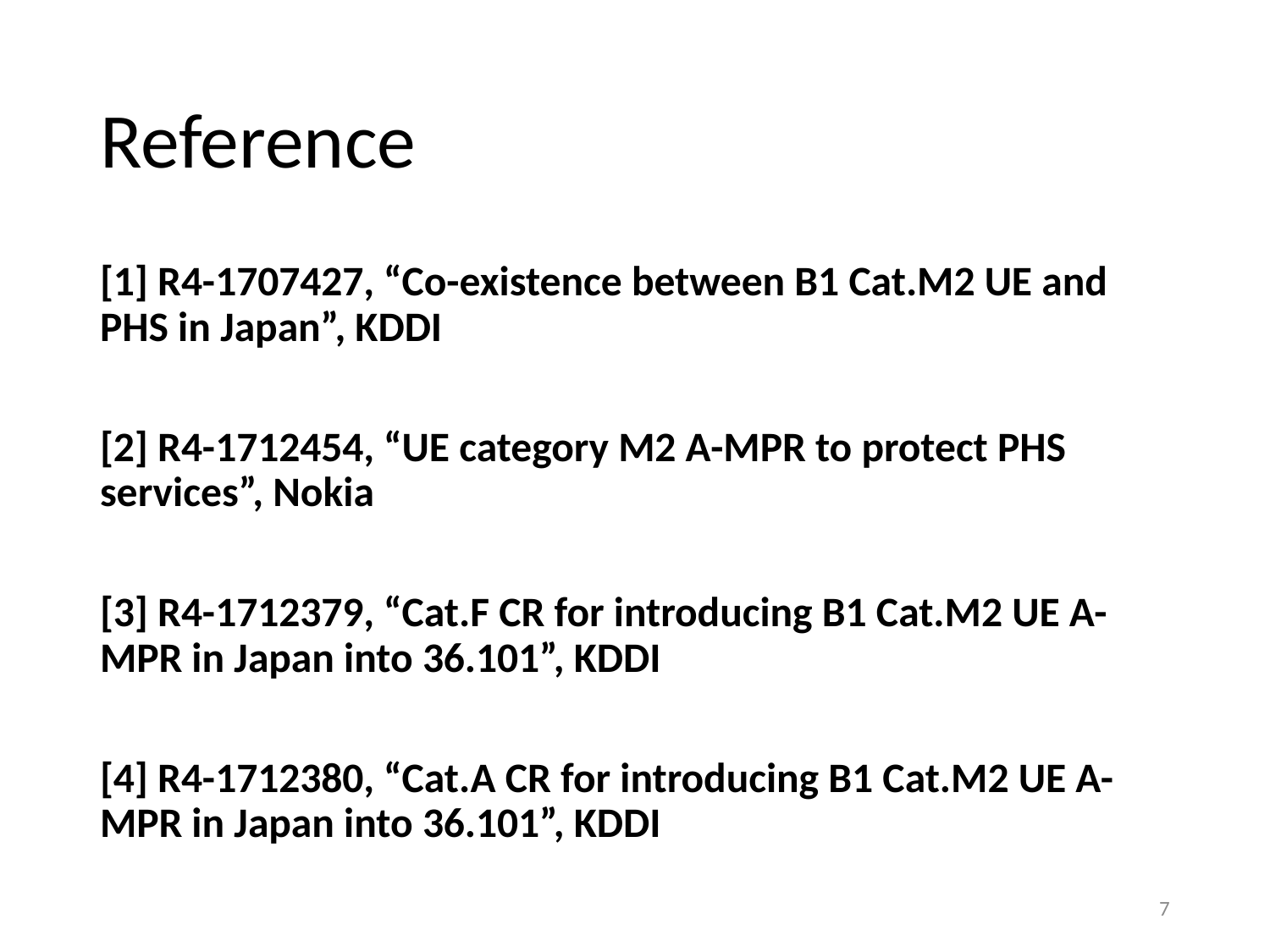

# Reference
[1] R4-1707427, “Co-existence between B1 Cat.M2 UE and PHS in Japan”, KDDI

[2] R4-1712454, “UE category M2 A-MPR to protect PHS services”, Nokia

[3] R4-1712379, “Cat.F CR for introducing B1 Cat.M2 UE A-MPR in Japan into 36.101”, KDDI

[4] R4-1712380, “Cat.A CR for introducing B1 Cat.M2 UE A-MPR in Japan into 36.101”, KDDI

7